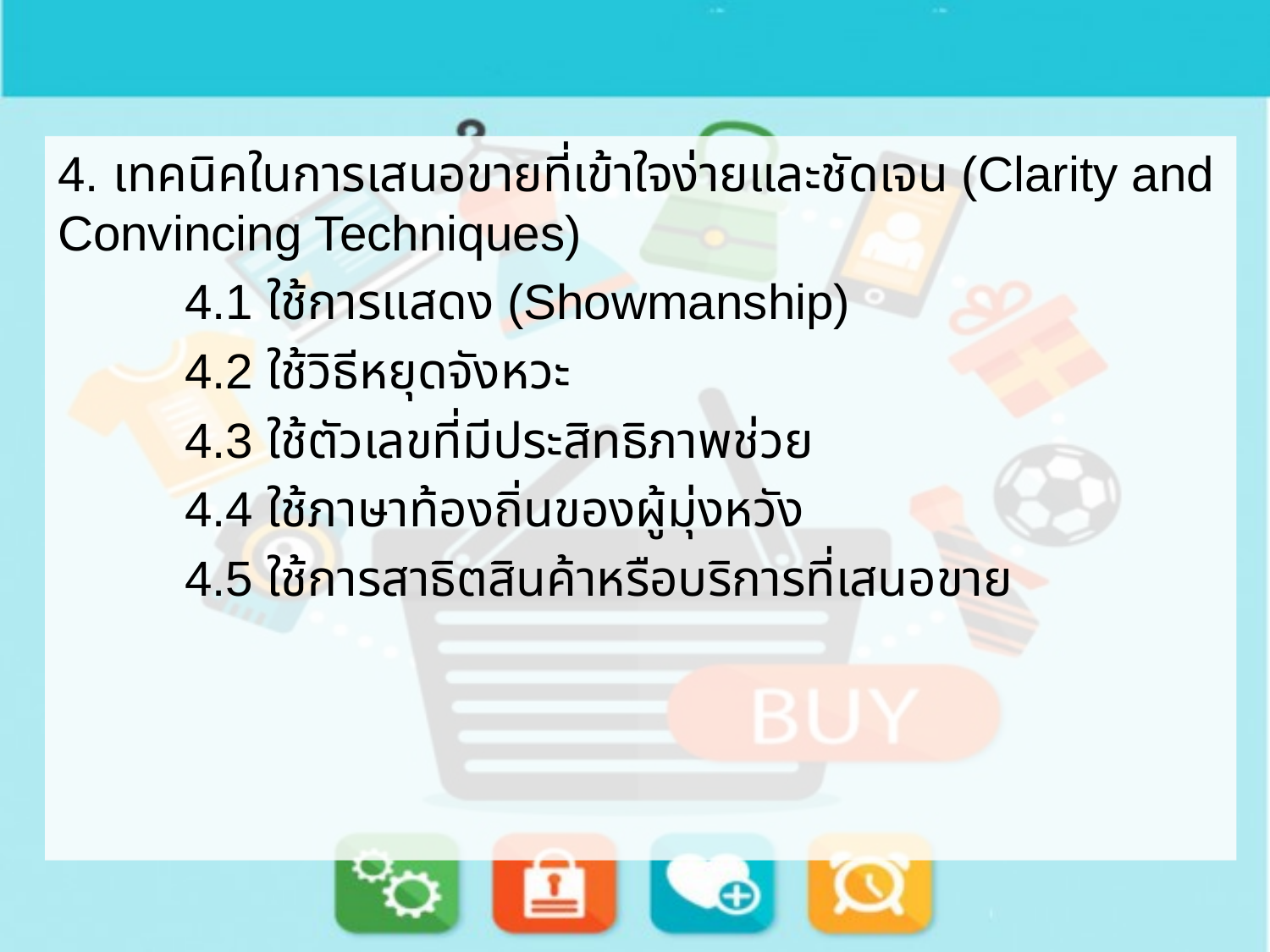

4. เทคนิคในการเสนอขายที่เข้าใจง่ายและชัดเจน (Clarity and Convincing Techniques)
	4.1 ใช้การแสดง (Showmanship)
	4.2 ใช้วิธีหยุดจังหวะ
	4.3 ใช้ตัวเลขที่มีประสิทธิภาพช่วย
	4.4 ใช้ภาษาท้องถิ่นของผู้มุ่งหวัง
	4.5 ใช้การสาธิตสินค้าหรือบริการที่เสนอขาย